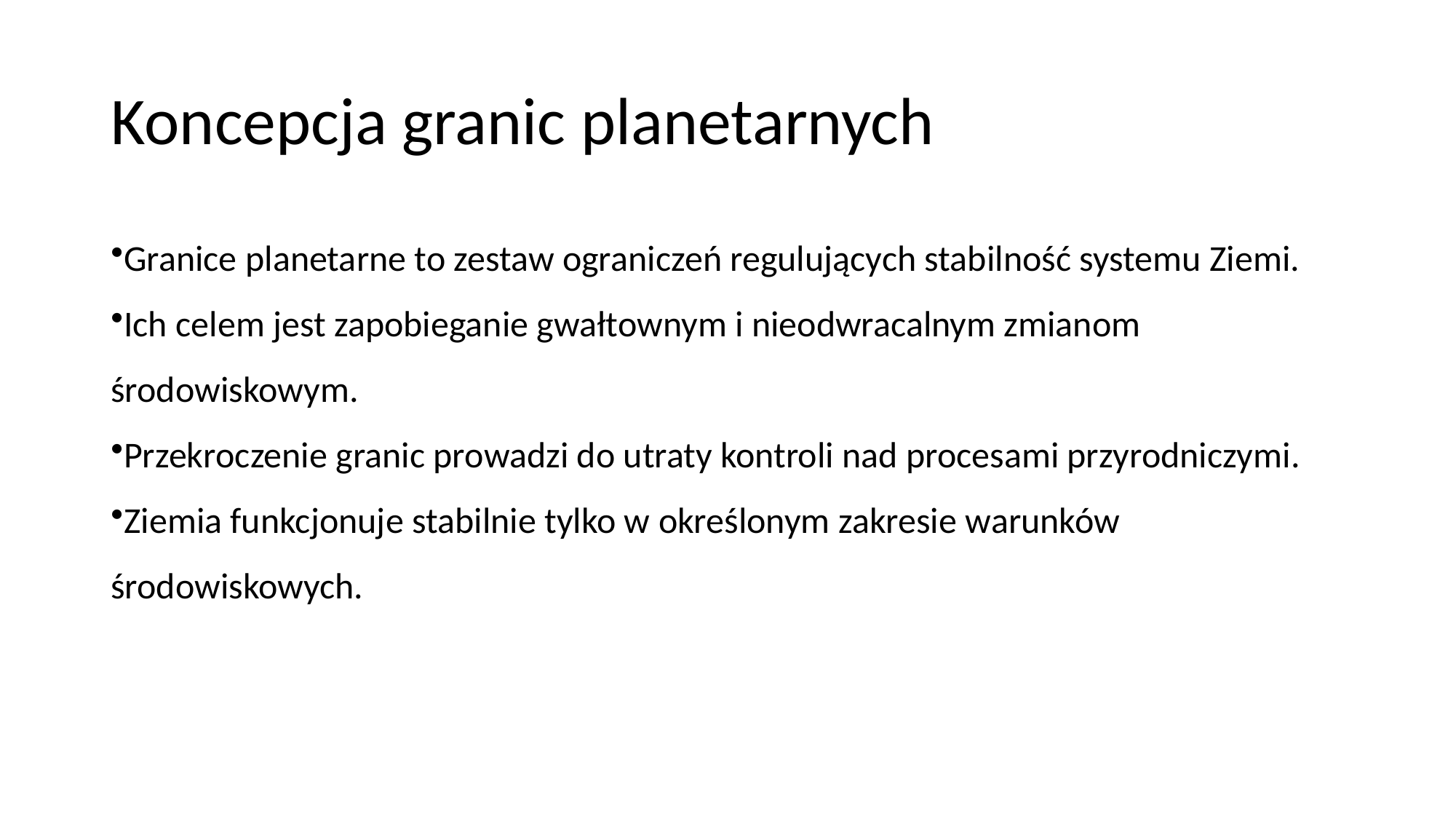

# Koncepcja granic planetarnych
Granice planetarne to zestaw ograniczeń regulujących stabilność systemu Ziemi.
Ich celem jest zapobieganie gwałtownym i nieodwracalnym zmianom środowiskowym.
Przekroczenie granic prowadzi do utraty kontroli nad procesami przyrodniczymi.
Ziemia funkcjonuje stabilnie tylko w określonym zakresie warunków środowiskowych.